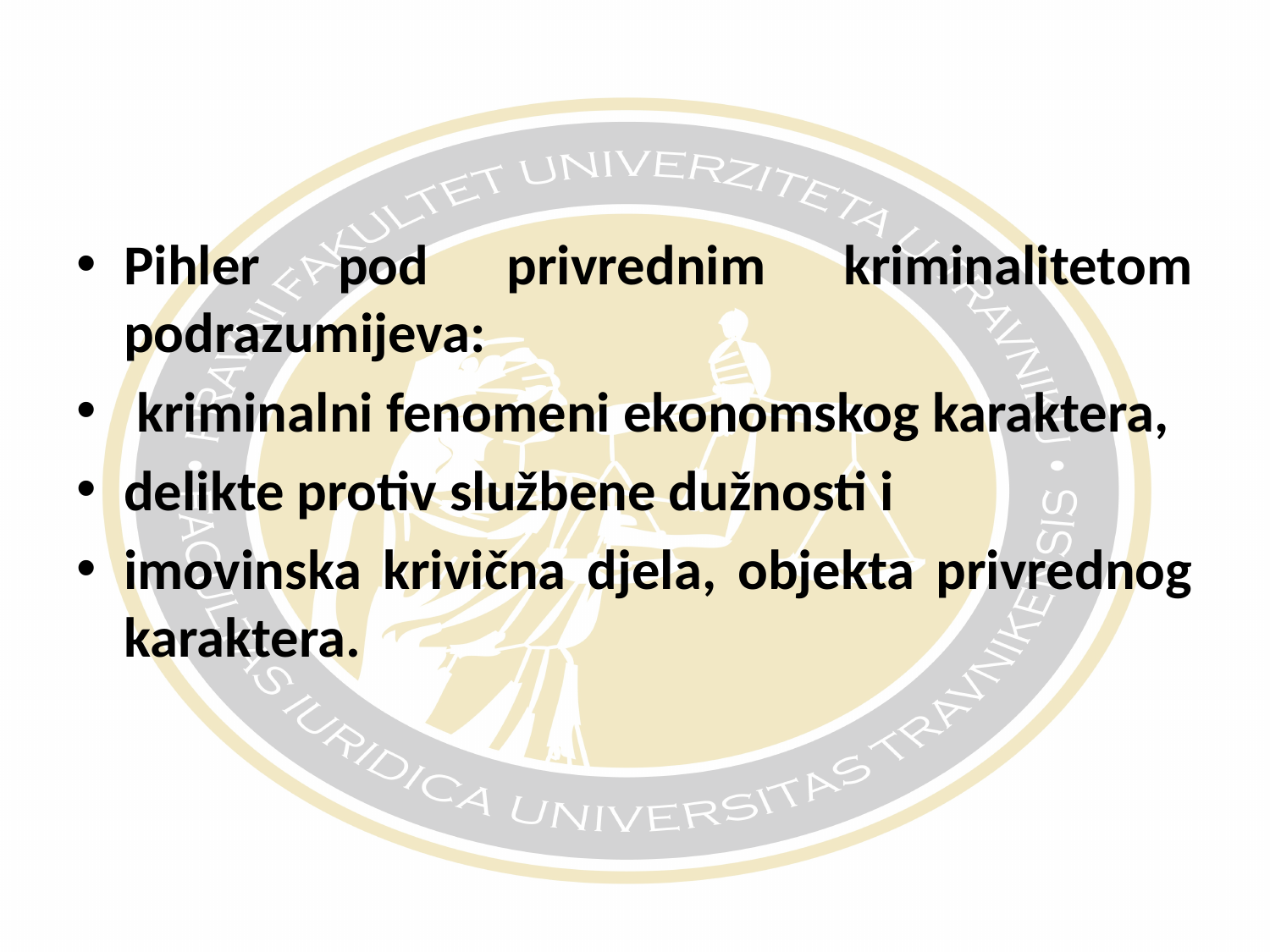

#
Pihler pod privrednim kriminalitetom podrazumijeva:
 kriminalni fenomeni ekonomskog karaktera,
delikte protiv službene dužnosti i
imovinska krivična djela, objekta privrednog karaktera.